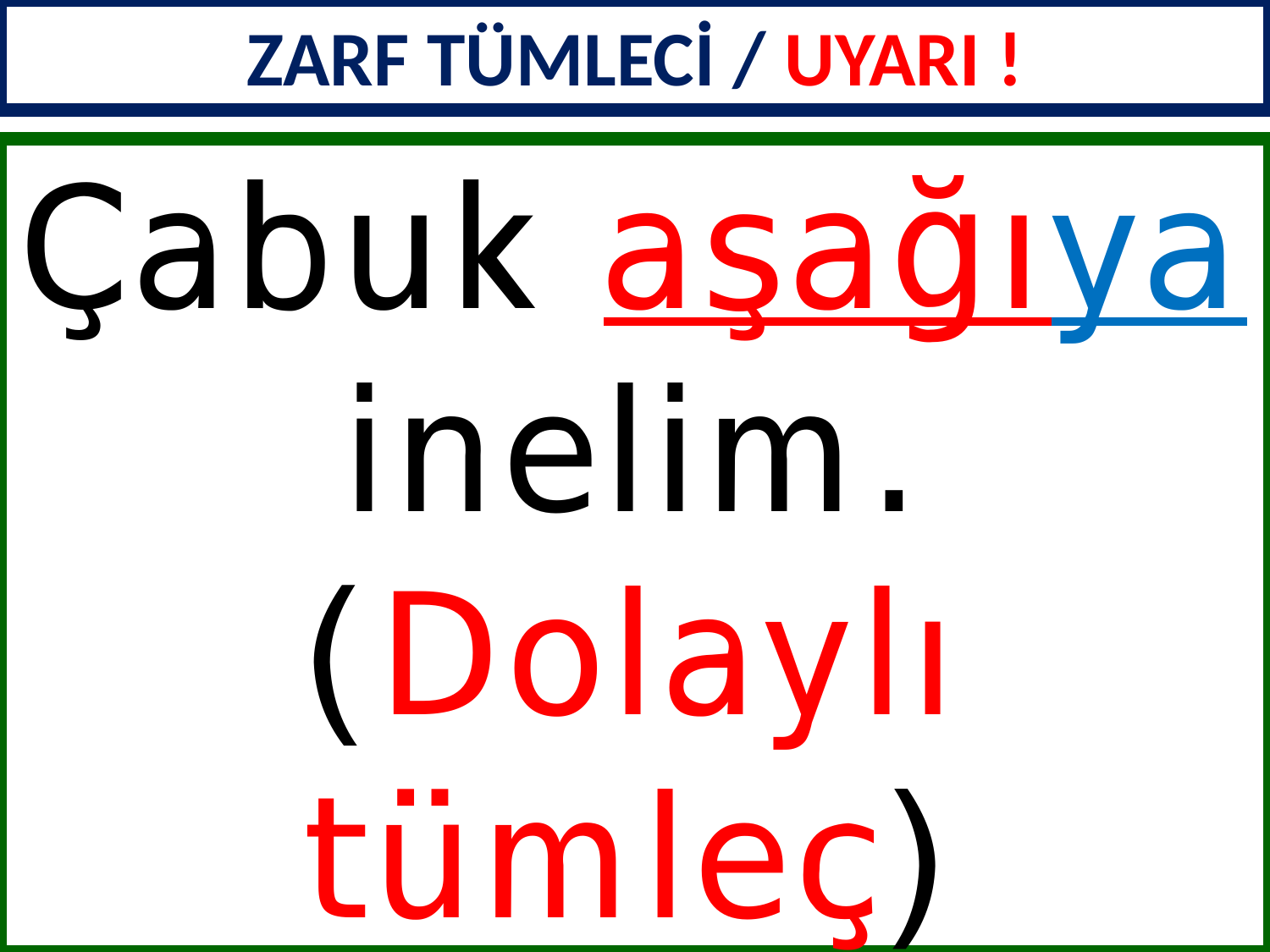

ZARF TÜMLECİ / UYARI !
Çabuk aşağıya
inelim.
(Dolaylı tümleç)